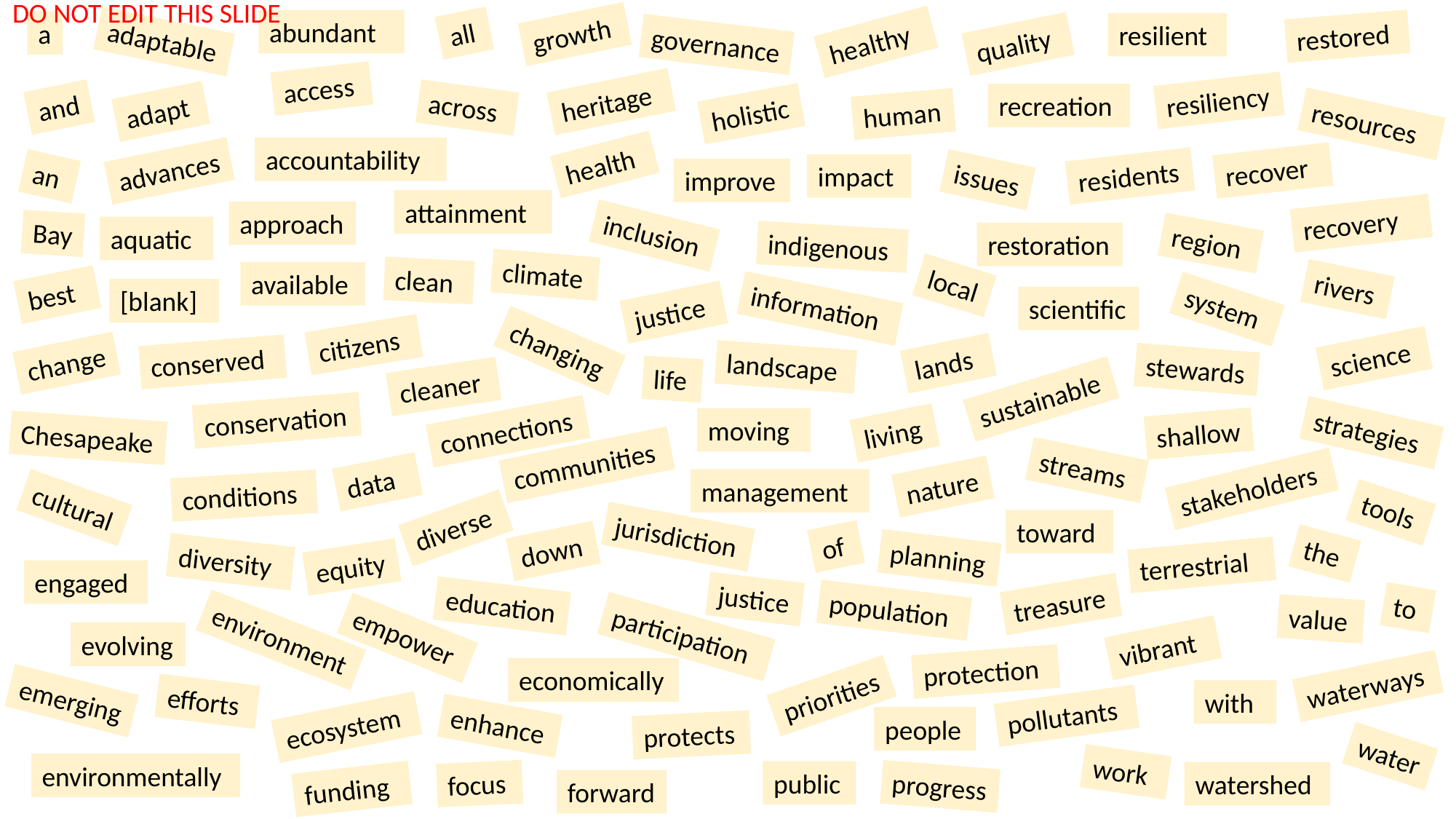

DO NOT EDIT THIS SLIDE
abundant
a
all
growth
resilient
restored
adaptable
healthy
quality
governance
access
resiliency
heritage
recreation
and
across
adapt
holistic
human
resources
accountability
health
recover
advances
residents
impact
an
issues
improve
attainment
recovery
approach
Bay
inclusion
aquatic
region
restoration
indigenous
climate
clean
available
local
rivers
best
[blank]
information
scientific
system
justice
citizens
changing
science
conserved
lands
change
landscape
stewards
life
cleaner
sustainable
conservation
moving
connections
strategies
living
shallow
Chesapeake
communities
streams
data
nature
stakeholders
management
conditions
cultural
tools
diverse
toward
jurisdiction
of
down
the
planning
diversity
terrestrial
equity
engaged
justice
treasure
education
to
population
value
participation
empower
environment
evolving
vibrant
protection
economically
waterways
priorities
emerging
efforts
with
pollutants
enhance
ecosystem
people
protects
water
work
environmentally
public
focus
watershed
progress
funding
forward